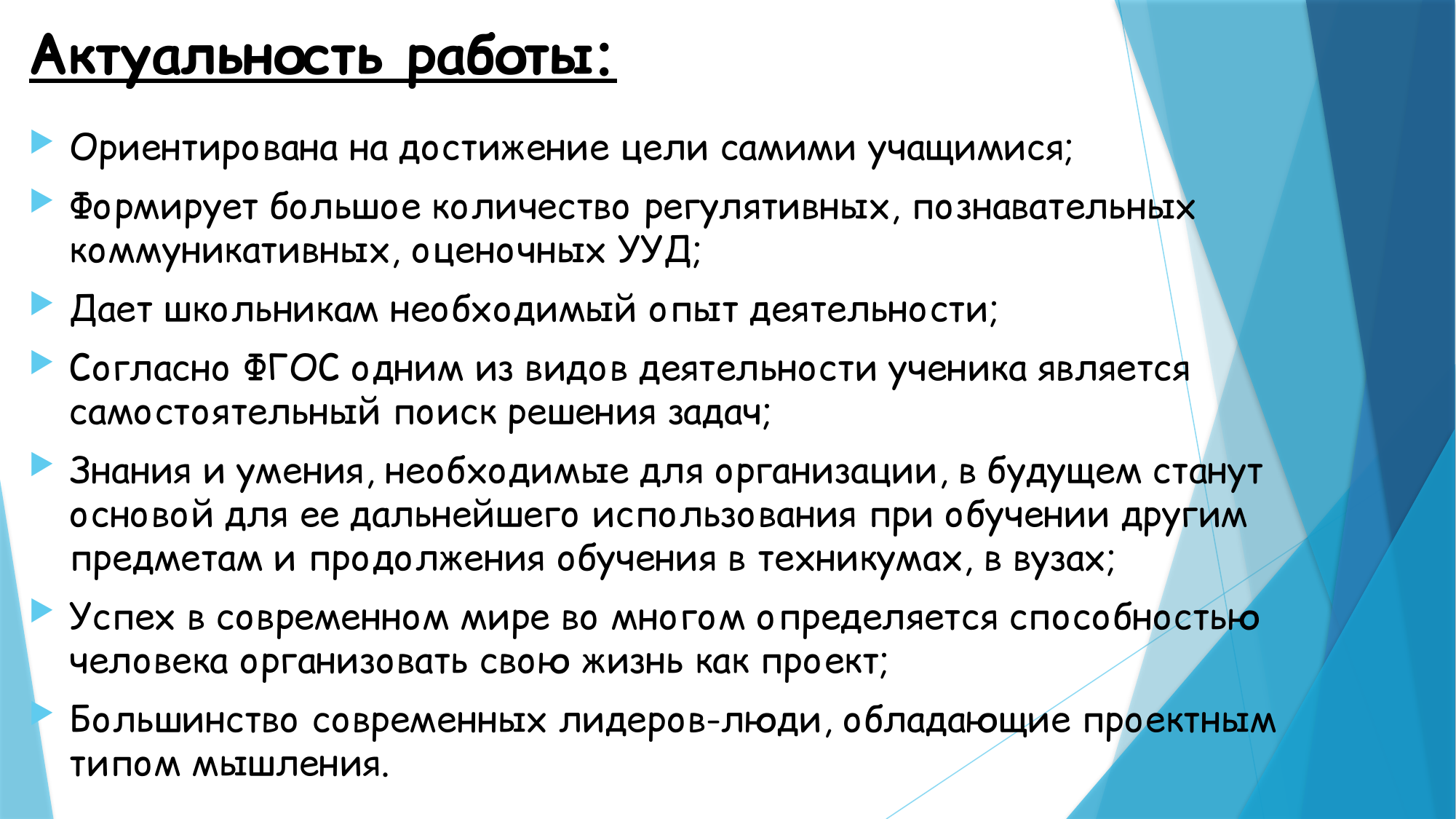

# Актуальность работы:
Ориентирована на достижение цели самими учащимися;
Формирует большое количество регулятивных, познавательных коммуникативных, оценочных УУД;
Дает школьникам необходимый опыт деятельности;
Согласно ФГОС одним из видов деятельности ученика является самостоятельный поиск решения задач;
Знания и умения, необходимые для организации, в будущем станут основой для ее дальнейшего использования при обучении другим предметам и продолжения обучения в техникумах, в вузах;
Успех в современном мире во многом определяется способностью человека организовать свою жизнь как проект;
Большинство современных лидеров-люди, обладающие проектным типом мышления.